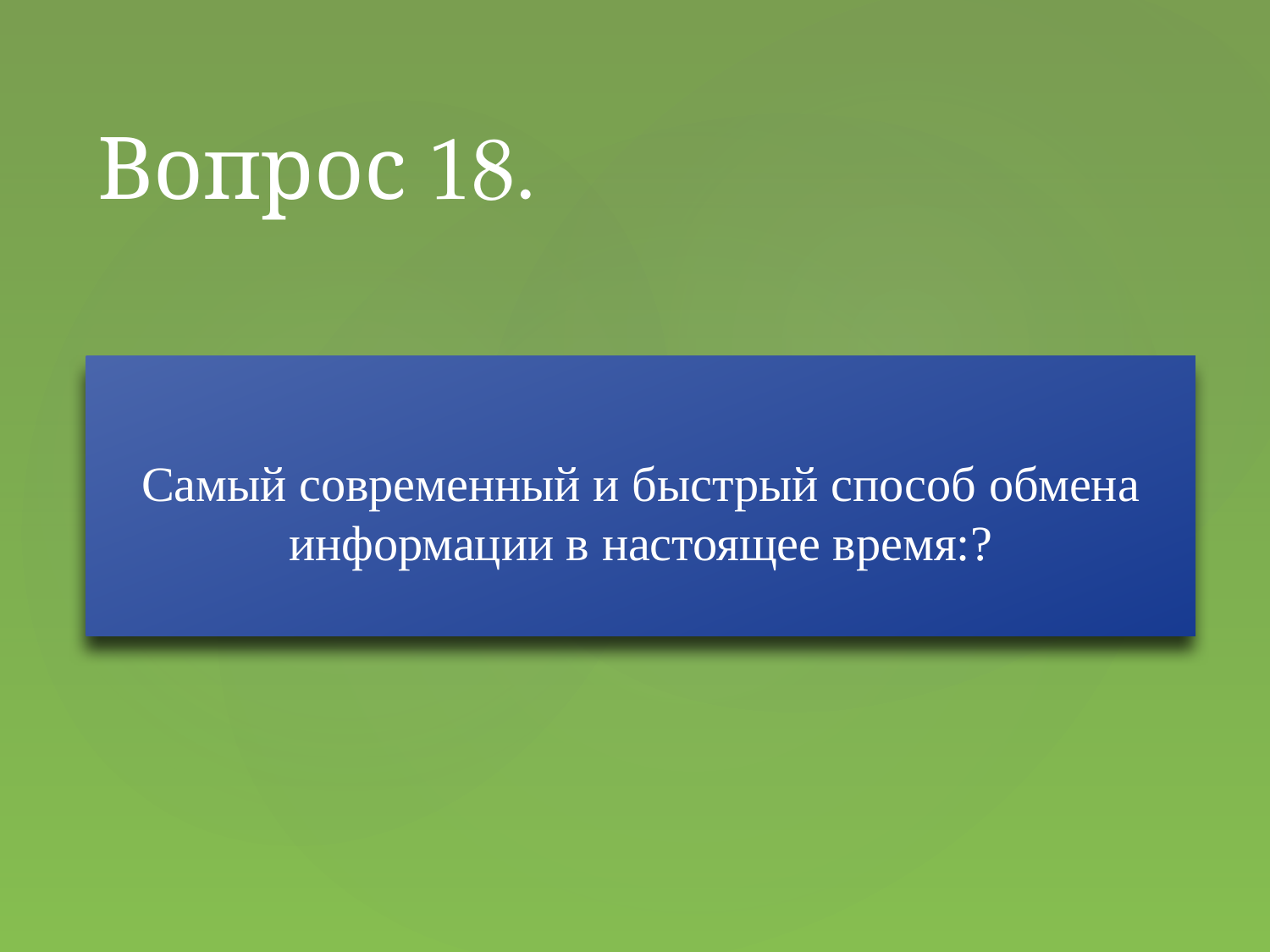

# Вопрос 18.
Самый современный и быстрый способ обмена информации в настоящее время:?